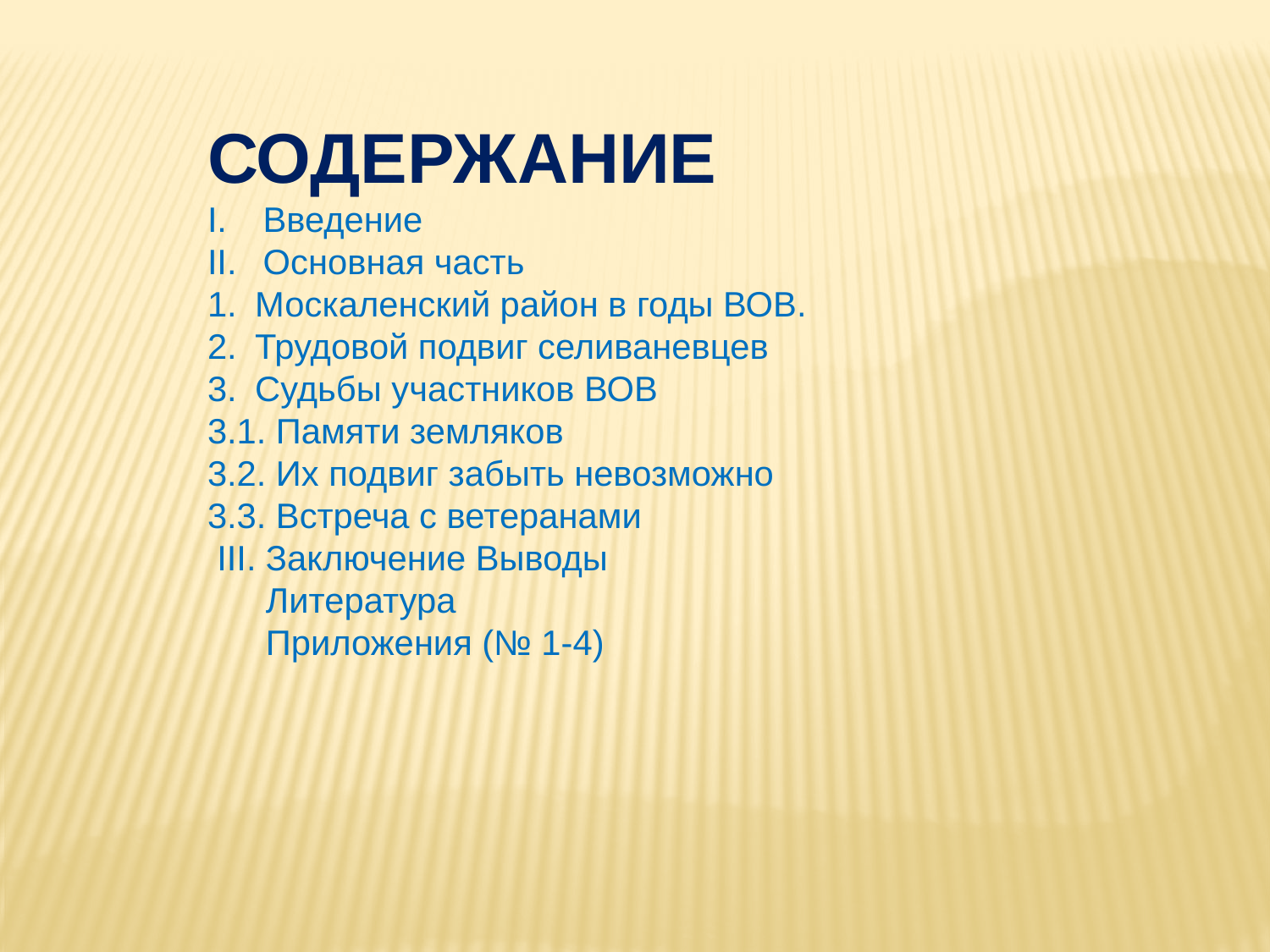

СОДЕРЖАНИЕ
Введение
Основная часть
Москаленский район в годы ВОВ.
Трудовой подвиг селиваневцев
Судьбы участников ВОВ
3.1. Памяти земляков
3.2. Их подвиг забыть невозможно
3.3. Встреча с ветеранами
 III. Заключение Выводы
      Литература
      Приложения (№ 1-4)